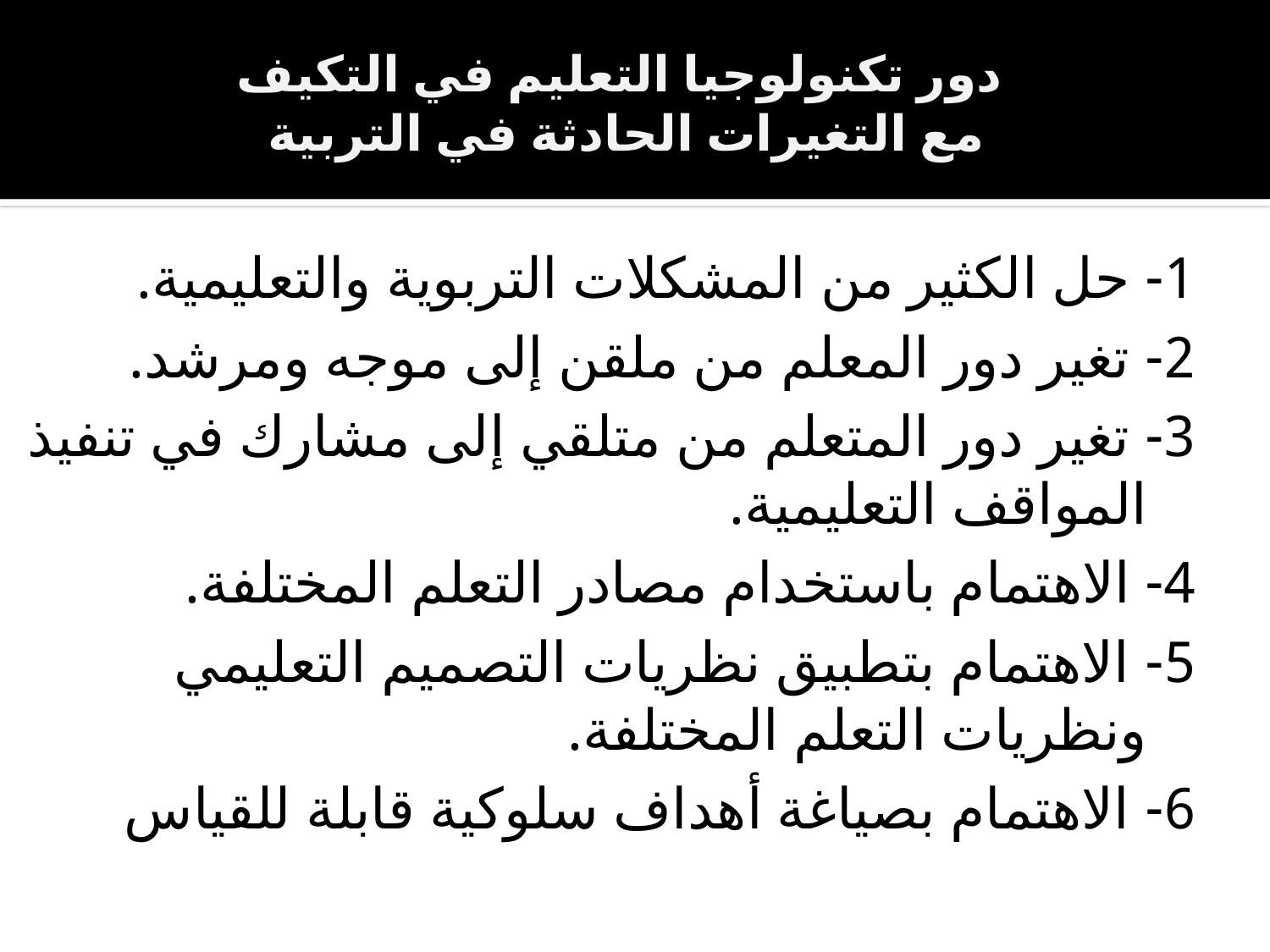

#
دور تكنولوجيا التعليم في التكيف
مع التغيرات الحادثة في التربية

1- حل الكثير من المشكلات التربوية والتعليمية.
2- تغير دور المعلم من ملقن إلى موجه ومرشد.
3- تغير دور المتعلم من متلقي إلى مشارك في تنفيذ المواقف التعليمية.
4- الاهتمام باستخدام مصادر التعلم المختلفة.
5- الاهتمام بتطبيق نظريات التصميم التعليمي ونظريات التعلم المختلفة.
6- الاهتمام بصياغة أهداف سلوكية قابلة للقياس